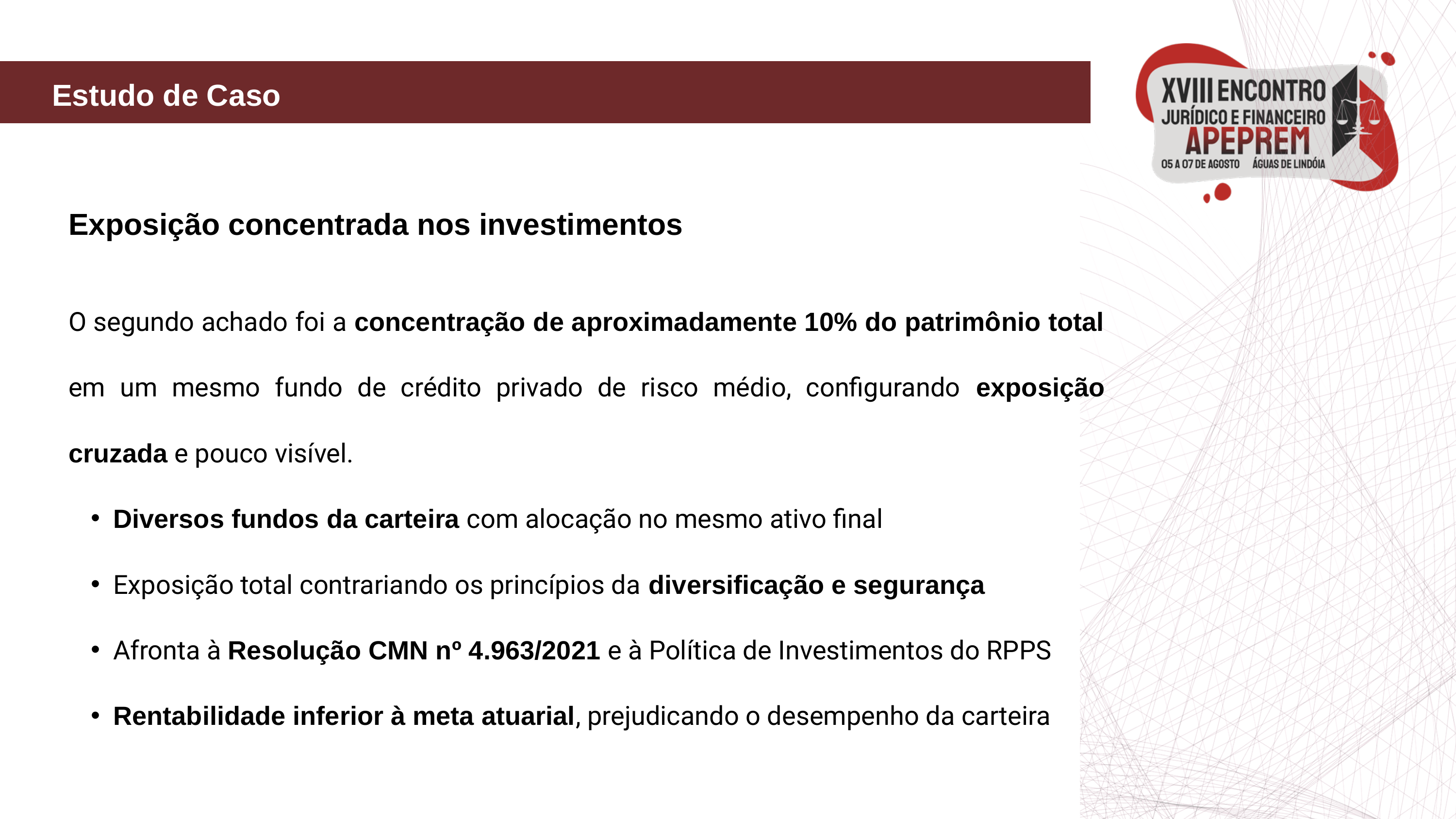

Estudo de Caso
Exposição concentrada nos investimentos
O segundo achado foi a concentração de aproximadamente 10% do patrimônio total em um mesmo fundo de crédito privado de risco médio, configurando exposição cruzada e pouco visível.
Diversos fundos da carteira com alocação no mesmo ativo final
Exposição total contrariando os princípios da diversificação e segurança
Afronta à Resolução CMN nº 4.963/2021 e à Política de Investimentos do RPPS
Rentabilidade inferior à meta atuarial, prejudicando o desempenho da carteira